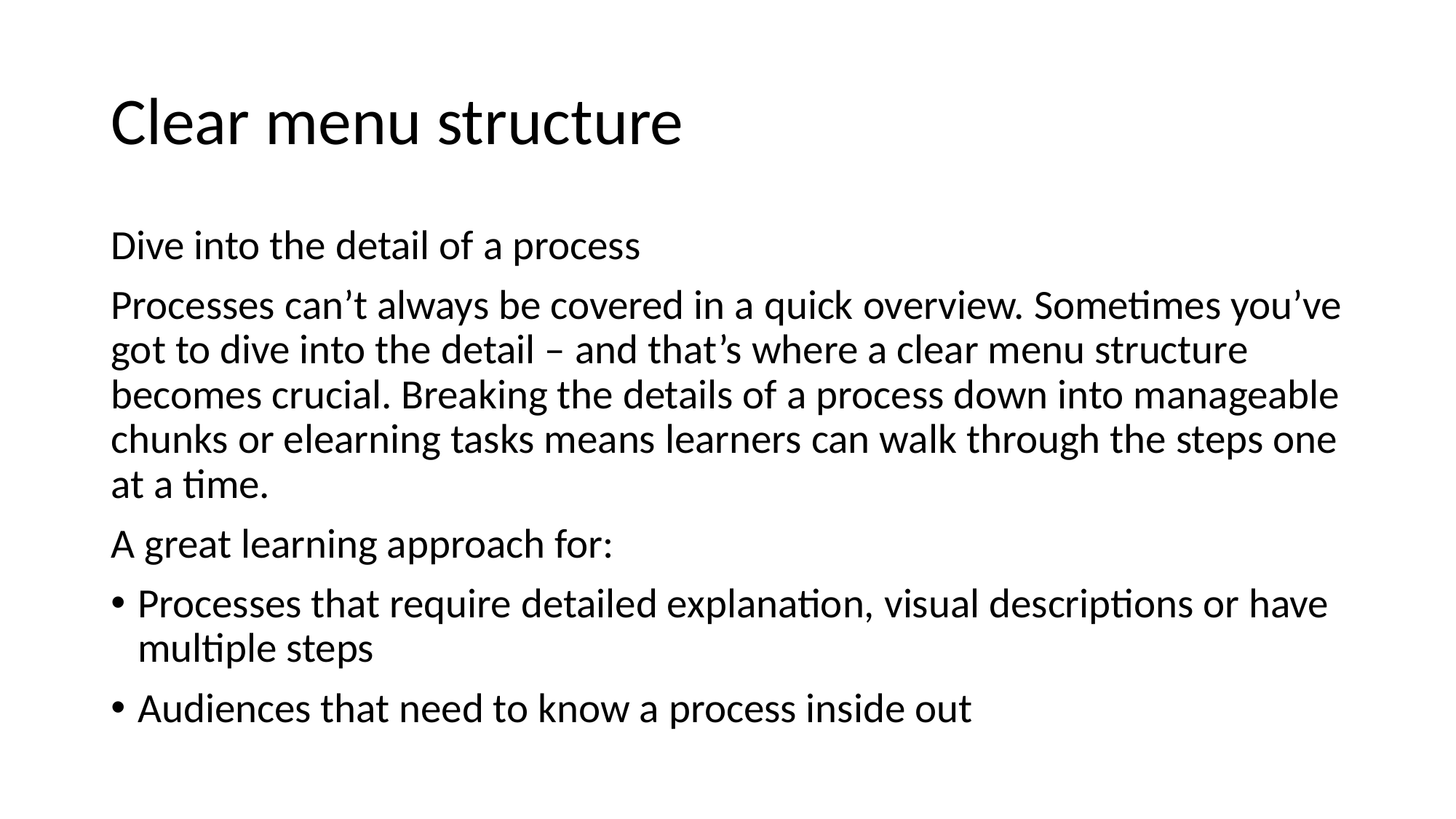

# Clear menu structure
Dive into the detail of a process
Processes can’t always be covered in a quick overview. Sometimes you’ve got to dive into the detail – and that’s where a clear menu structure becomes crucial. Breaking the details of a process down into manageable chunks or elearning tasks means learners can walk through the steps one at a time.
A great learning approach for:
Processes that require detailed explanation, visual descriptions or have multiple steps
Audiences that need to know a process inside out